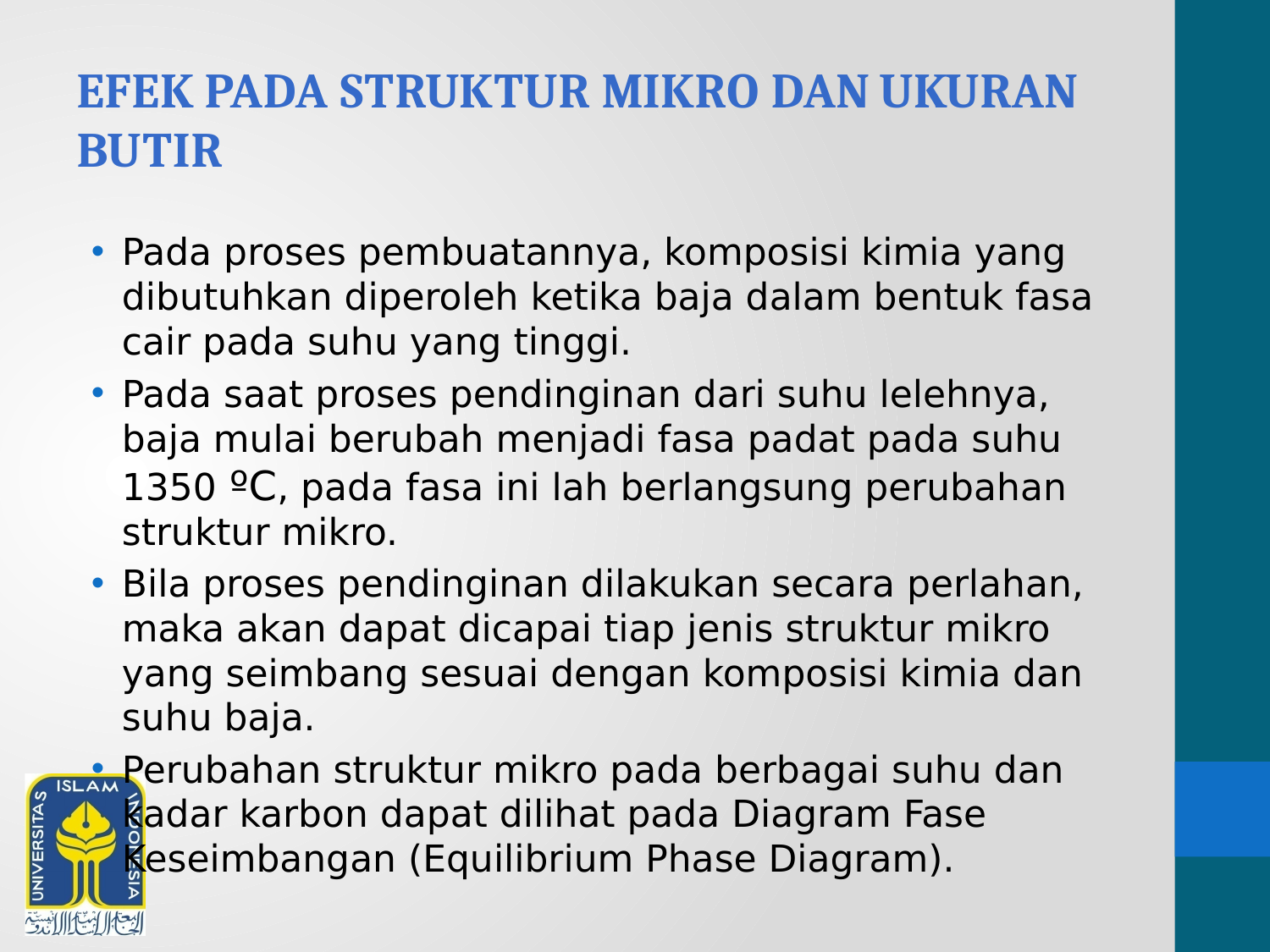

# Efek pada struktur mikro dan ukuran butir
Pada proses pembuatannya, komposisi kimia yang dibutuhkan diperoleh ketika baja dalam bentuk fasa cair pada suhu yang tinggi.
Pada saat proses pendinginan dari suhu lelehnya, baja mulai berubah menjadi fasa padat pada suhu 1350 ºC, pada fasa ini lah berlangsung perubahan struktur mikro.
Bila proses pendinginan dilakukan secara perlahan, maka akan dapat dicapai tiap jenis struktur mikro yang seimbang sesuai dengan komposisi kimia dan suhu baja.
Perubahan struktur mikro pada berbagai suhu dan kadar karbon dapat dilihat pada Diagram Fase Keseimbangan (Equilibrium Phase Diagram).